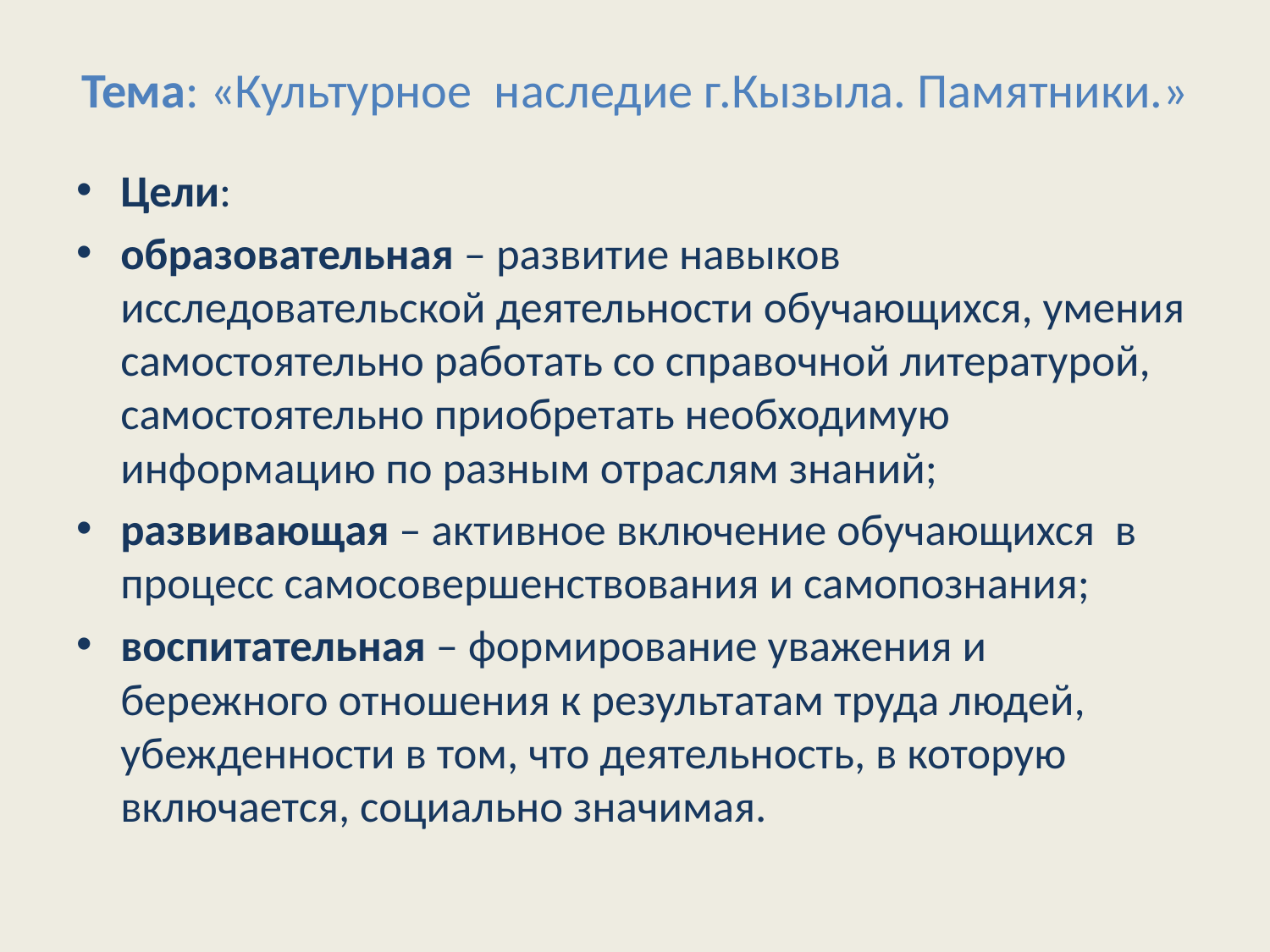

# Тема: «Культурное  наследие г.Кызыла. Памятники.»
Цели:
образовательная – развитие навыков исследовательской деятельности обучающихся, умения самостоятельно работать со справочной литературой, самостоятельно приобретать необходимую информацию по разным отраслям знаний;
развивающая – активное включение обучающихся  в процесс самосовершенствования и самопознания;
воспитательная – формирование уважения и бережного отношения к результатам труда людей, убежденности в том, что деятельность, в которую включается, социально значимая.